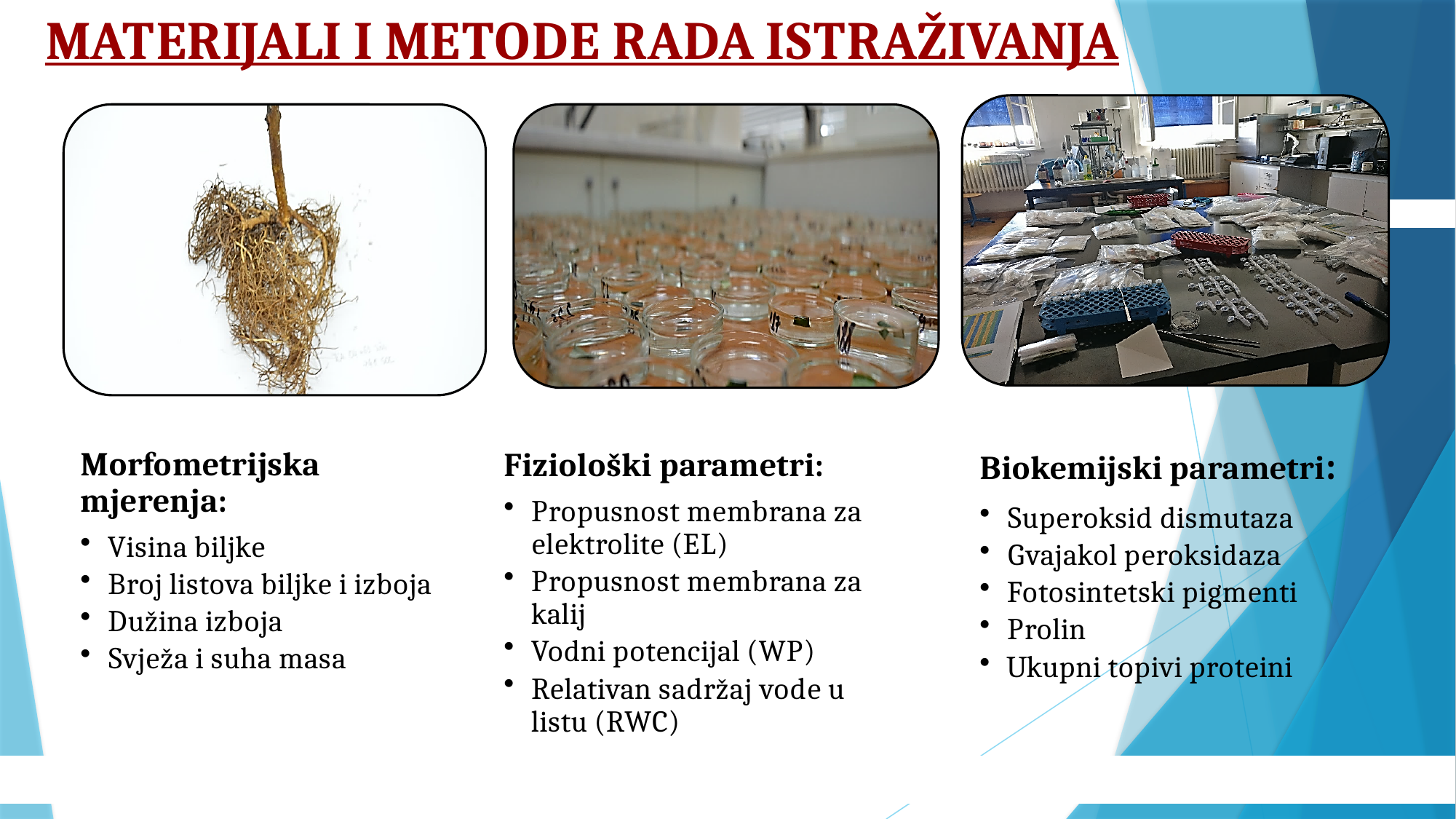

# MATERIJALI I METODE RADA ISTRAŽIVANJA
Morfometrijska mjerenja:
Visina biljke
Broj listova biljke i izboja
Dužina izboja
Svježa i suha masa
Fiziološki parametri:
Propusnost membrana za elektrolite (EL)
Propusnost membrana za kalij
Vodni potencijal (WP)
Relativan sadržaj vode u listu (RWC)
Biokemijski parametri:
Superoksid dismutaza
Gvajakol peroksidaza
Fotosintetski pigmenti
Prolin
Ukupni topivi proteini